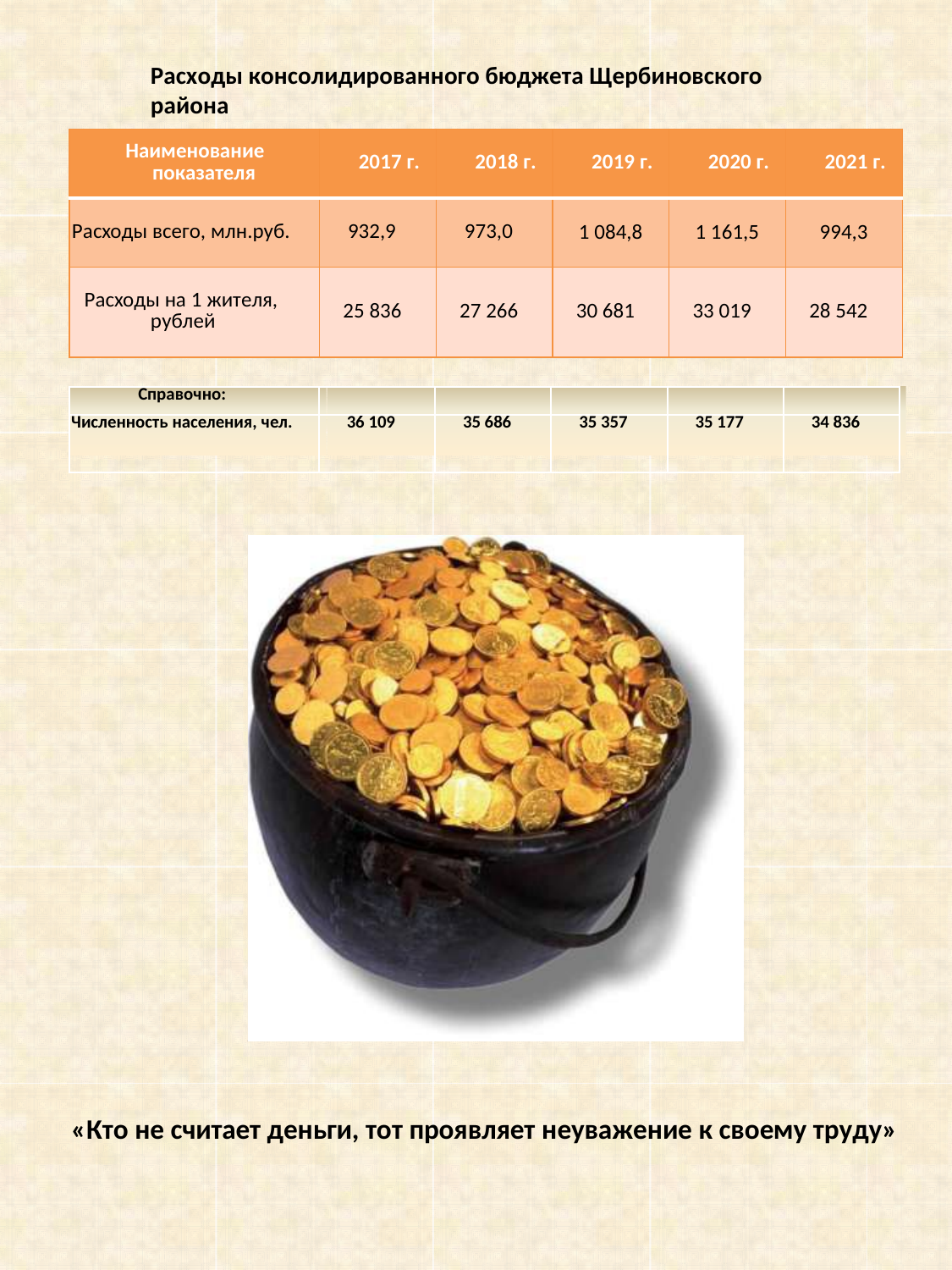

Расходы консолидированного бюджета Щербиновского района
| Наименование показателя | 2017 г. | 2018 г. | 2019 г. | 2020 г. | 2021 г. |
| --- | --- | --- | --- | --- | --- |
| Расходы всего, млн.руб. | 932,9 | 973,0 | 1 084,8 | 1 161,5 | 994,3 |
| Расходы на 1 жителя, рублей | 25 836 | 27 266 | 30 681 | 33 019 | 28 542 |

| Справочно: |  |  |  |  |  |
| --- | --- | --- | --- | --- | --- |
| Численность населения, чел. | 36 109 | 35 686 | 35 357 | 35 177 | 34 836 |

«Кто не считает деньги, тот проявляет неуважение к своему труду»